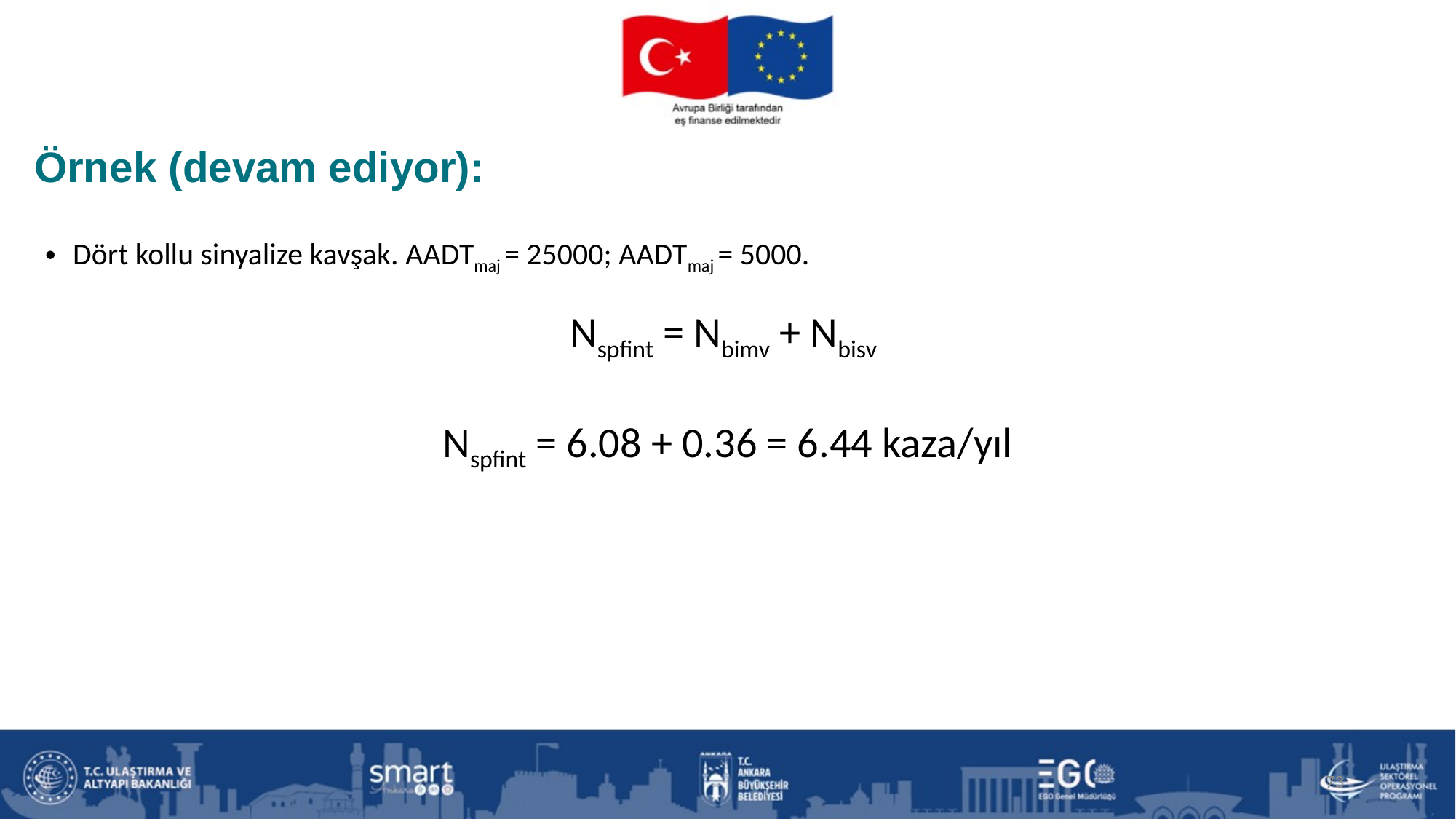

Örnek (devam ediyor):
Dört kollu sinyalize kavşak. AADTmaj = 25000; AADTmaj = 5000.

Nspfint = Nbimv + Nbisv
Nspfint = 6.08 + 0.36 = 6.44 kaza/yıl

73